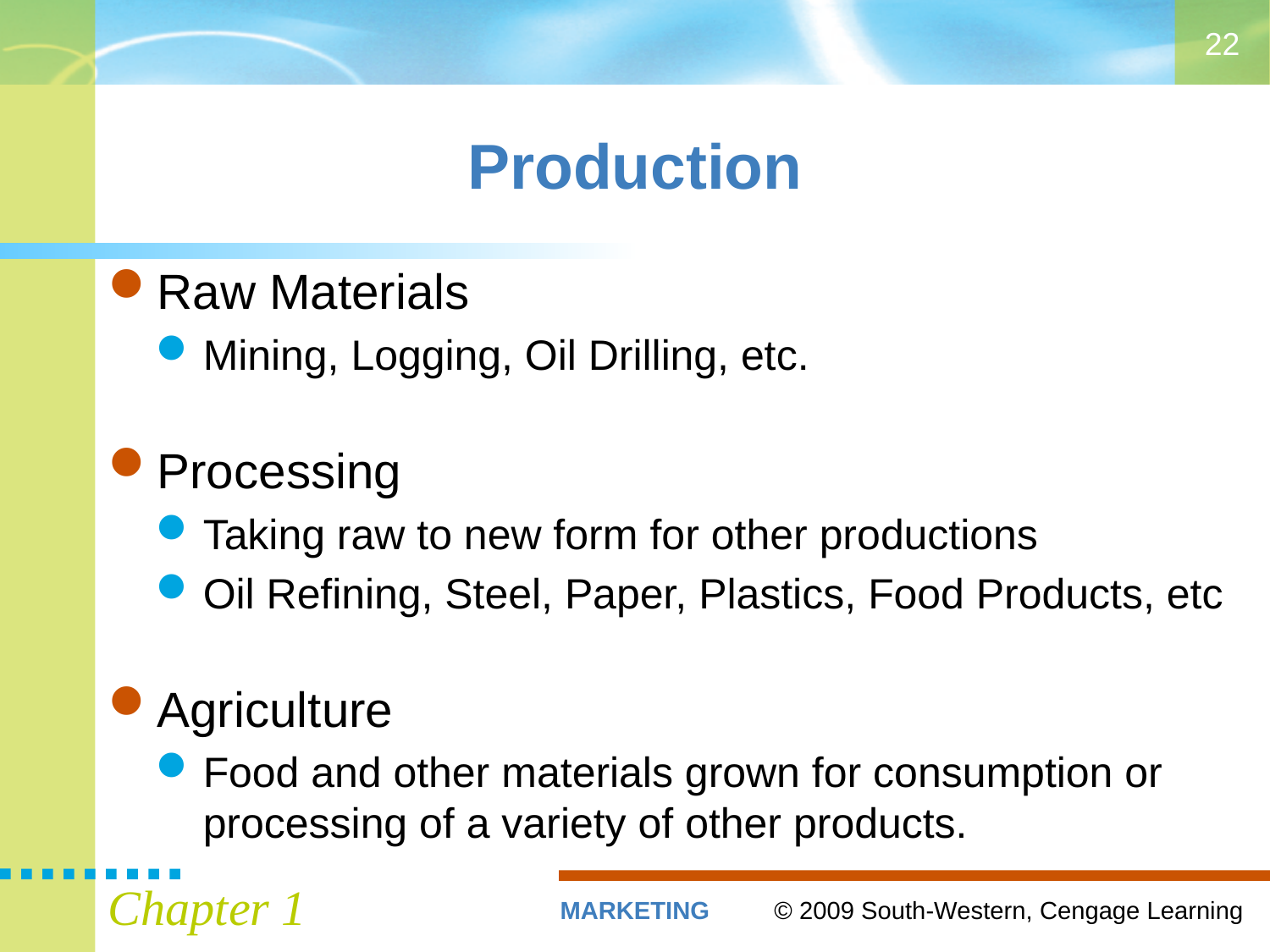

22
# Production
Raw Materials
Mining, Logging, Oil Drilling, etc.
Processing
Taking raw to new form for other productions
Oil Refining, Steel, Paper, Plastics, Food Products, etc
Agriculture
Food and other materials grown for consumption or processing of a variety of other products.

Chapter 1